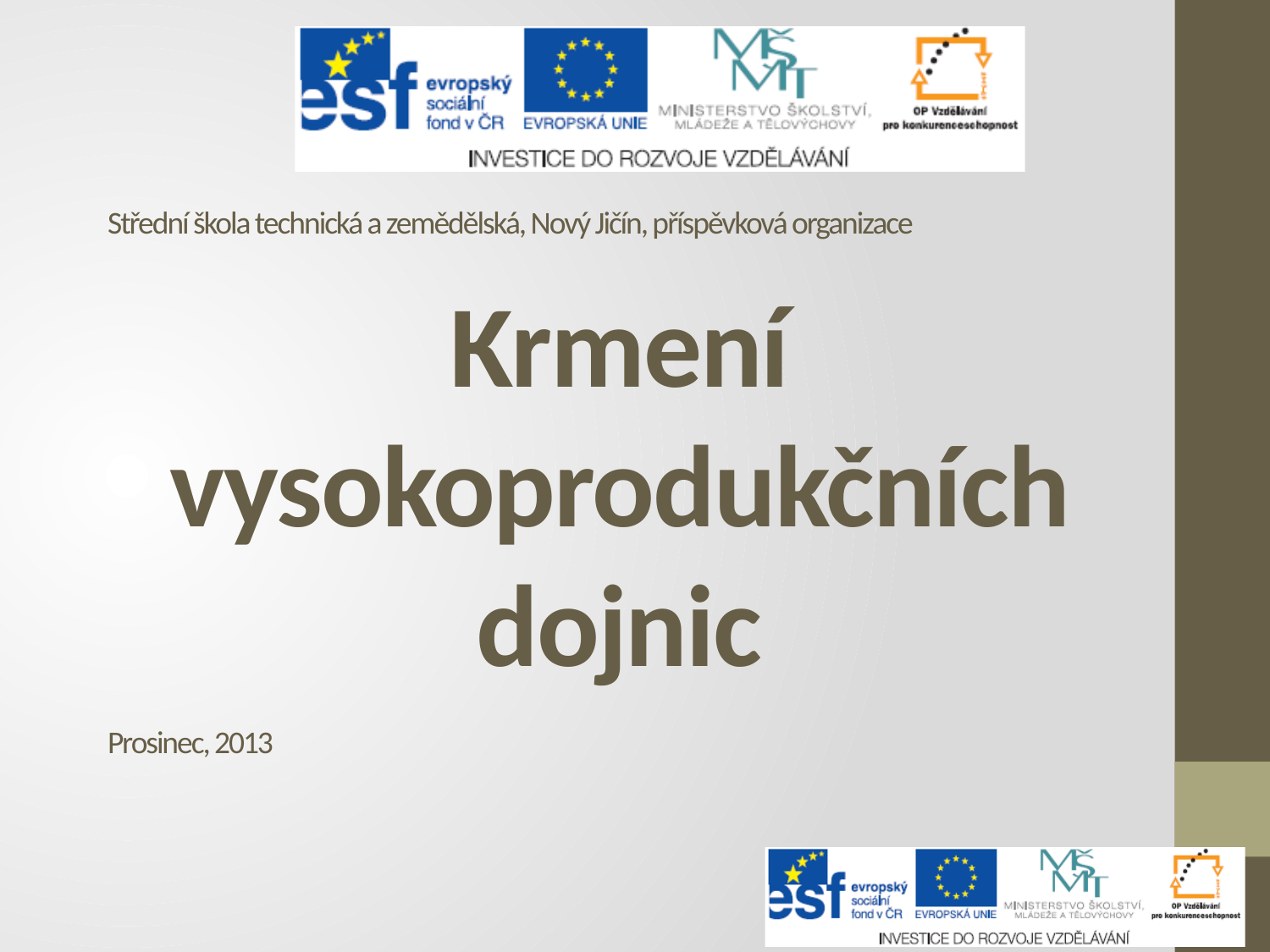

Střední škola technická a zemědělská, Nový Jičín, příspěvková organizace
# Krmení vysokoprodukčních dojnic
Prosinec, 2013